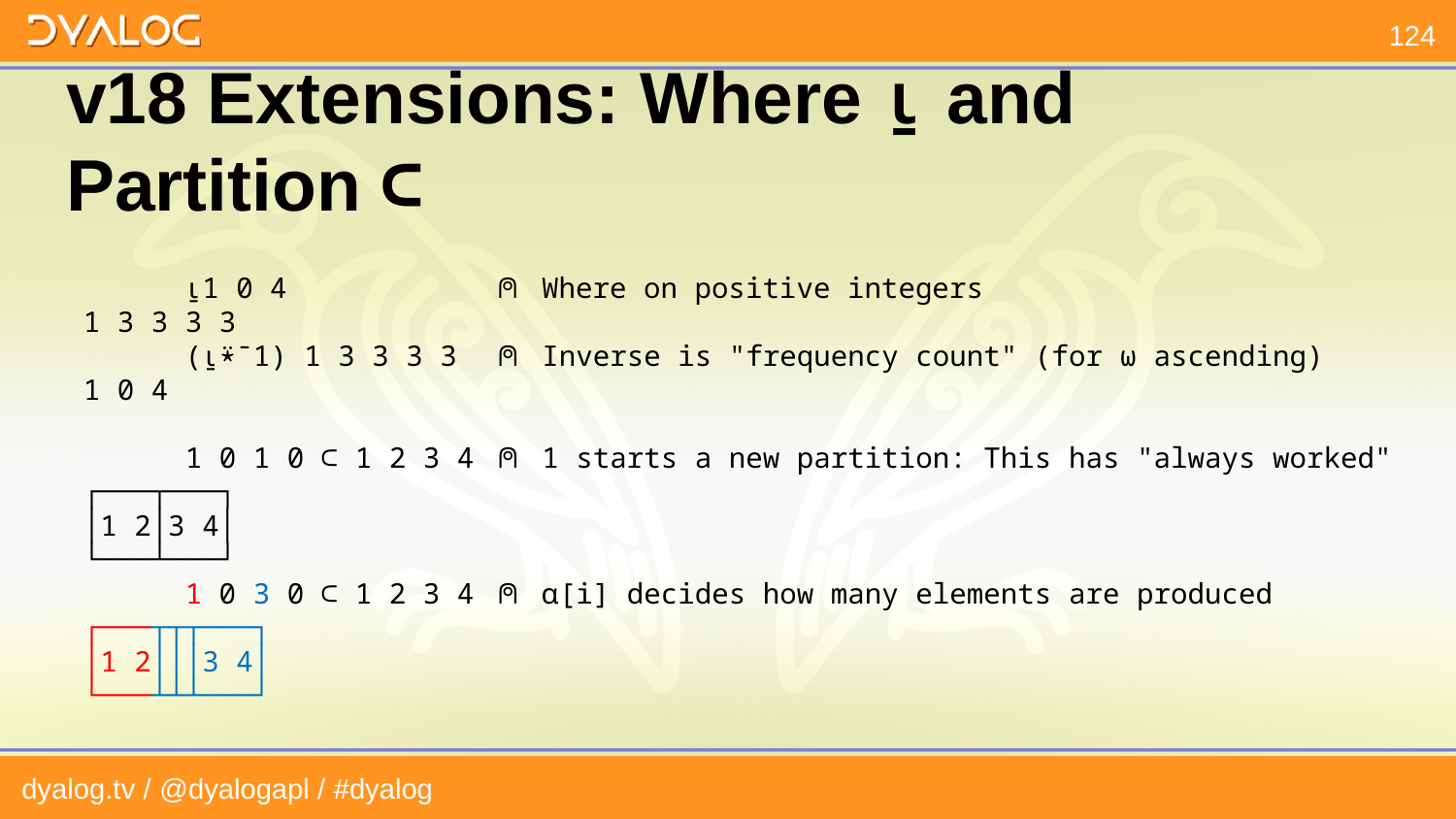

# v18 Extensions: Where ⍸ and Partition ⊂
      ⍸1 0 4            ⍝ Where on positive integers
1 3 3 3 3
      (⍸⍣¯1) 1 3 3 3 3  ⍝ Inverse is "frequency count" (for ⍵ ascending)
1 0 4
      1 0 1 0 ⊂ 1 2 3 4 ⍝ 1 starts a new partition: This has "always worked"
┌───┬───┐
│1 2│3 4│
└───┴───┘
      1 0 3 0 ⊂ 1 2 3 4 ⍝ ⍺[i] decides how many elements are produced
┌───┬┬┬───┐
│1 2│││3 4│
└───┴┴┴───┘